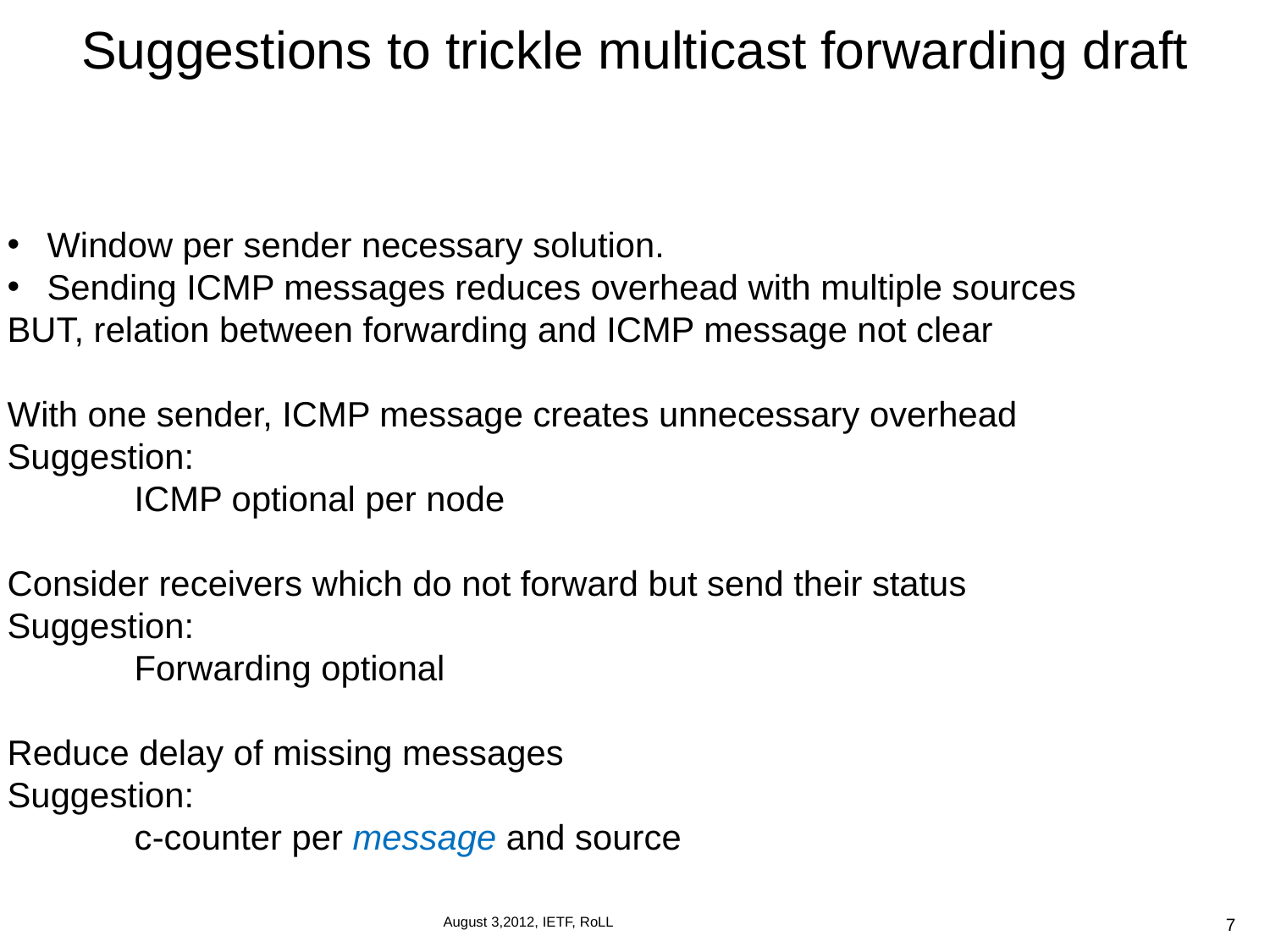

Suggestions to trickle multicast forwarding draft

 Window per sender necessary solution.
 Sending ICMP messages reduces overhead with multiple sources
BUT, relation between forwarding and ICMP message not clear

With one sender, ICMP message creates unnecessary overhead
Suggestion:
	ICMP optional per node

Consider receivers which do not forward but send their status
Suggestion:
	Forwarding optional

Reduce delay of missing messages
Suggestion:
	c-counter per message and source
7